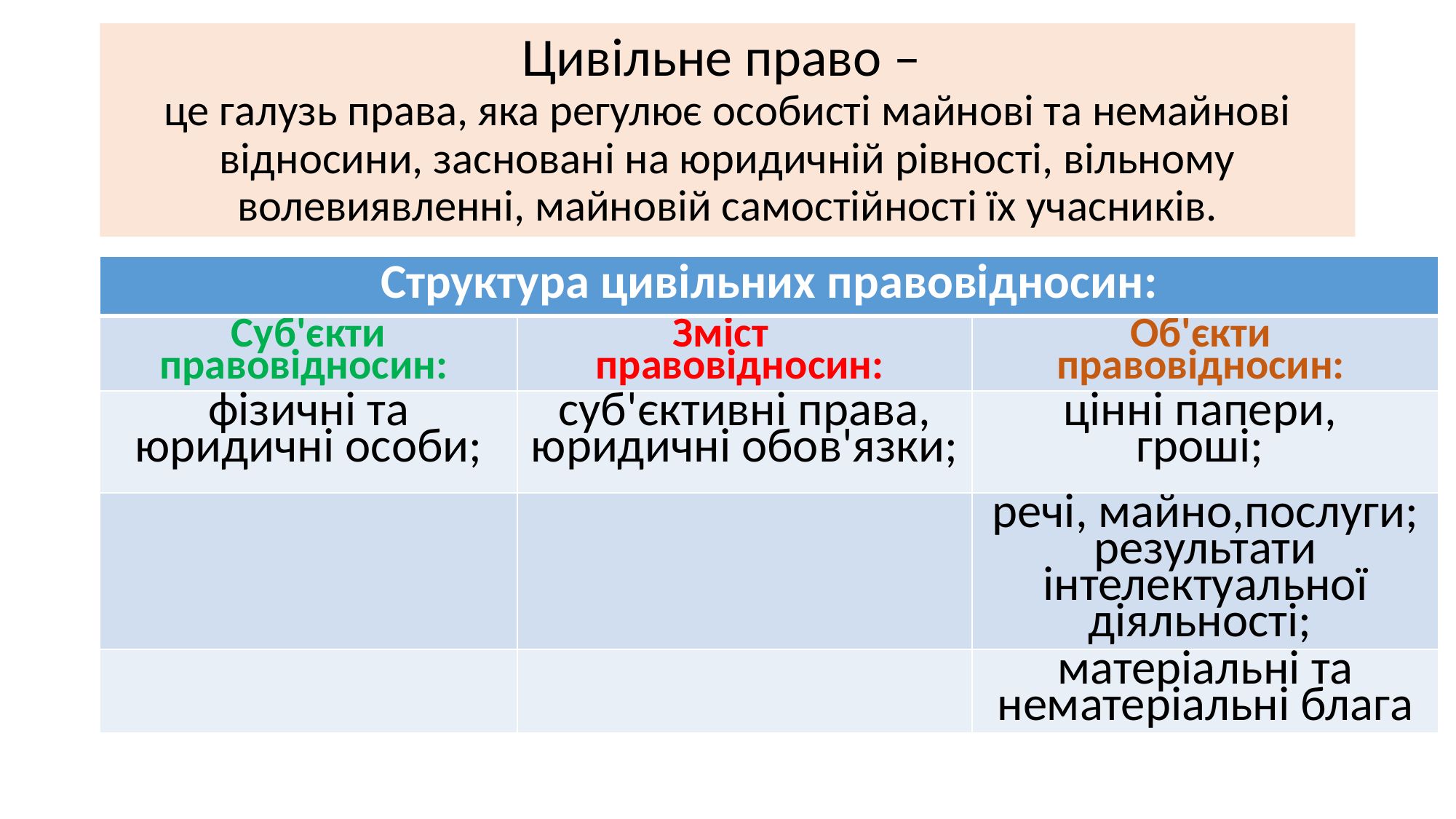

# Цивільне право – це галузь права, яка регулює особисті майнові та немайнові відносини, засновані на юридичній рівності, вільному волевиявленні, майновій самостійності їх учасників.
| Структура цивільних правовідносин: |  |  |
| --- | --- | --- |
| Суб'єкти правовідносин: | Зміст правовідносин: | Об'єкти правовідносин: |
| фізичні та юридичні особи; | суб'єктивні права, юридичні обов'язки; | цінні папери, гроші; |
|  |  | речі, майно,послуги; результати інтелектуальної діяльності; |
|  |  | матеріальні та нематеріальні блага |